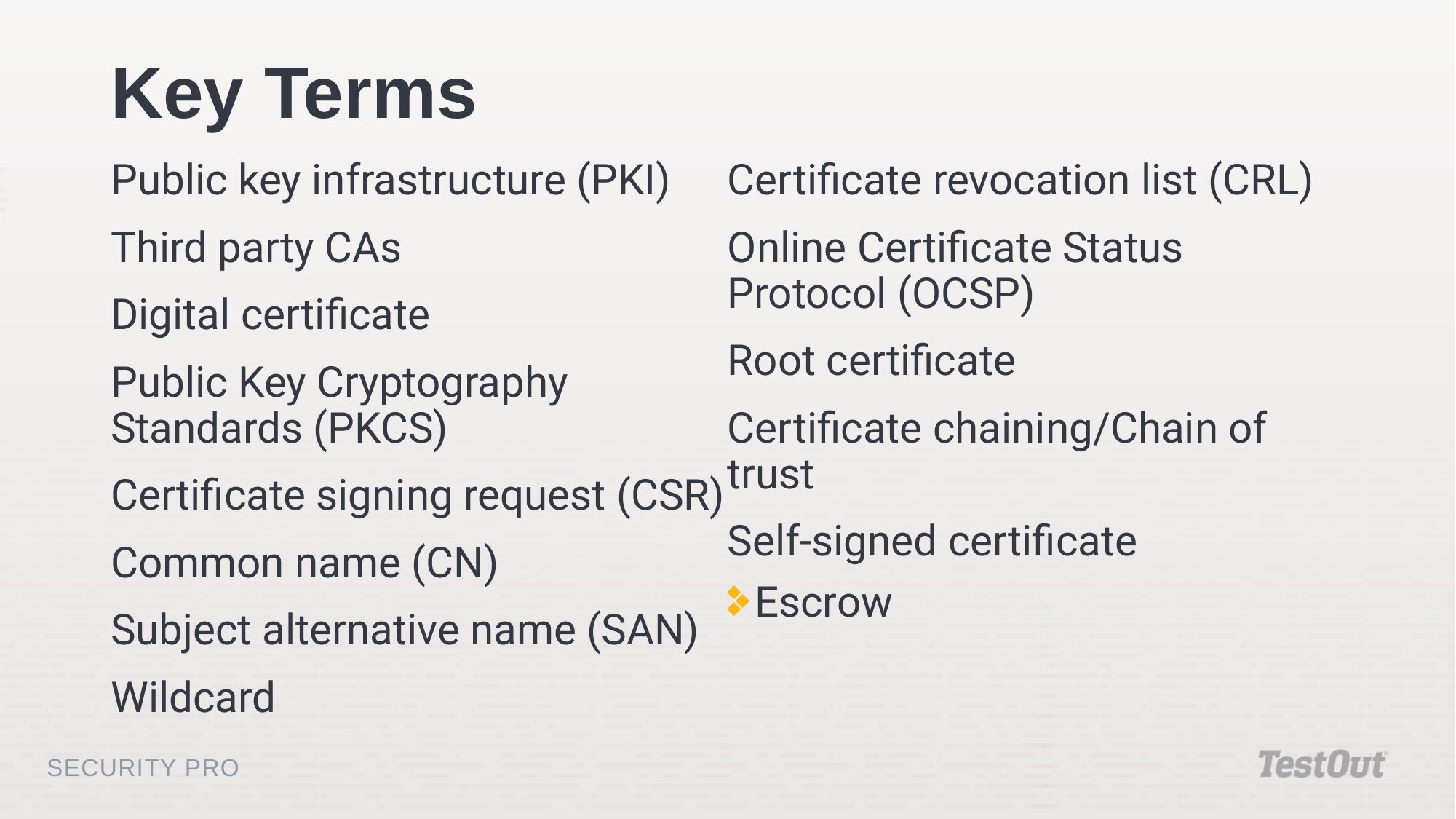

# Key Terms
Public key infrastructure (PKI)
Third party CAs
Digital certificate
Public Key Cryptography Standards (PKCS)
Certificate signing request (CSR)
Common name (CN)
Subject alternative name (SAN)
Wildcard
Certificate revocation list (CRL)
Online Certificate Status Protocol (OCSP)
Root certificate
Certificate chaining/Chain of trust
Self-signed certificate
Escrow
Security Pro